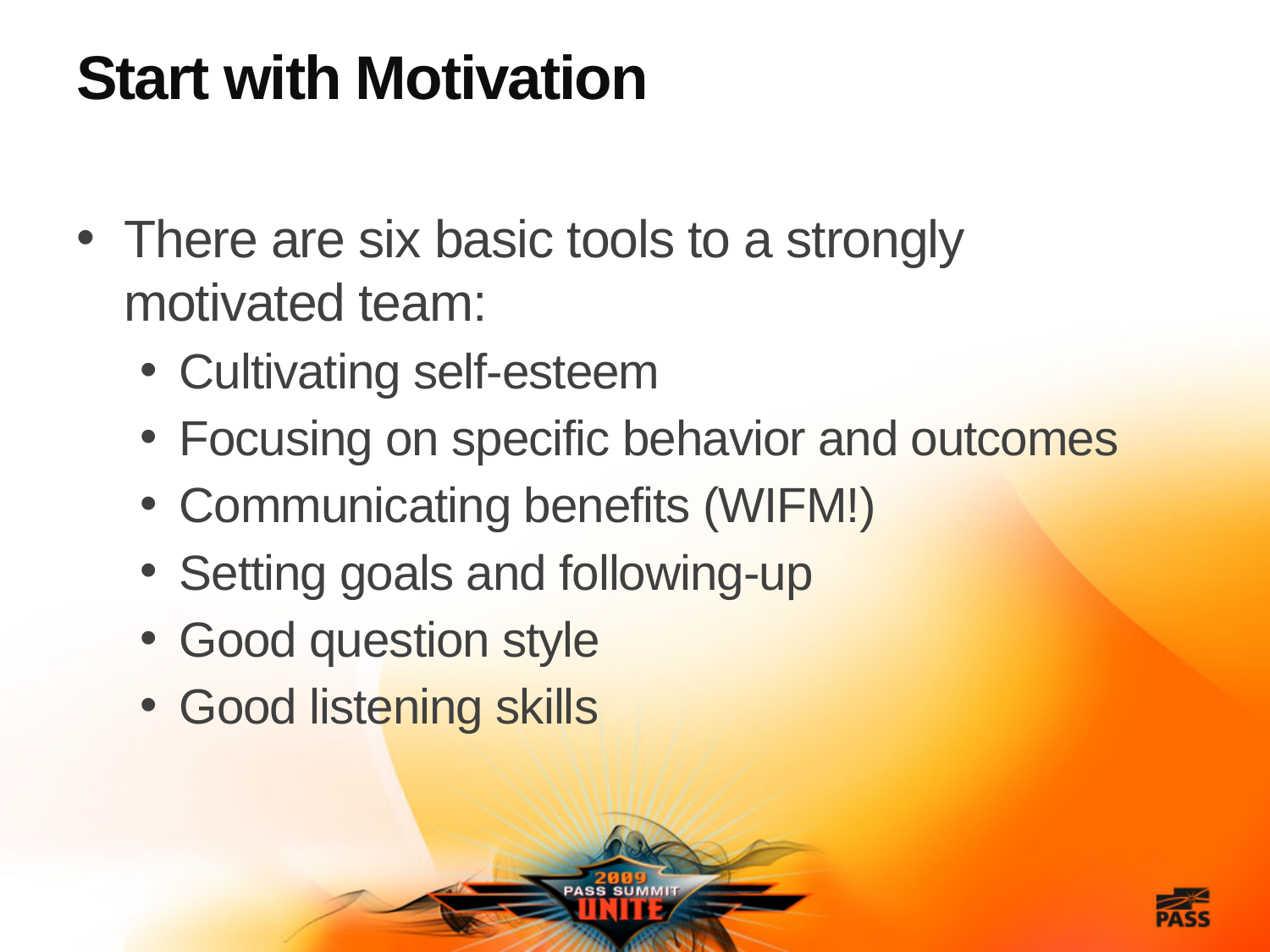

# Start with Motivation
There are six basic tools to a strongly motivated team:
Cultivating self-esteem
Focusing on specific behavior and outcomes
Communicating benefits (WIFM!)
Setting goals and following-up
Good question style
Good listening skills